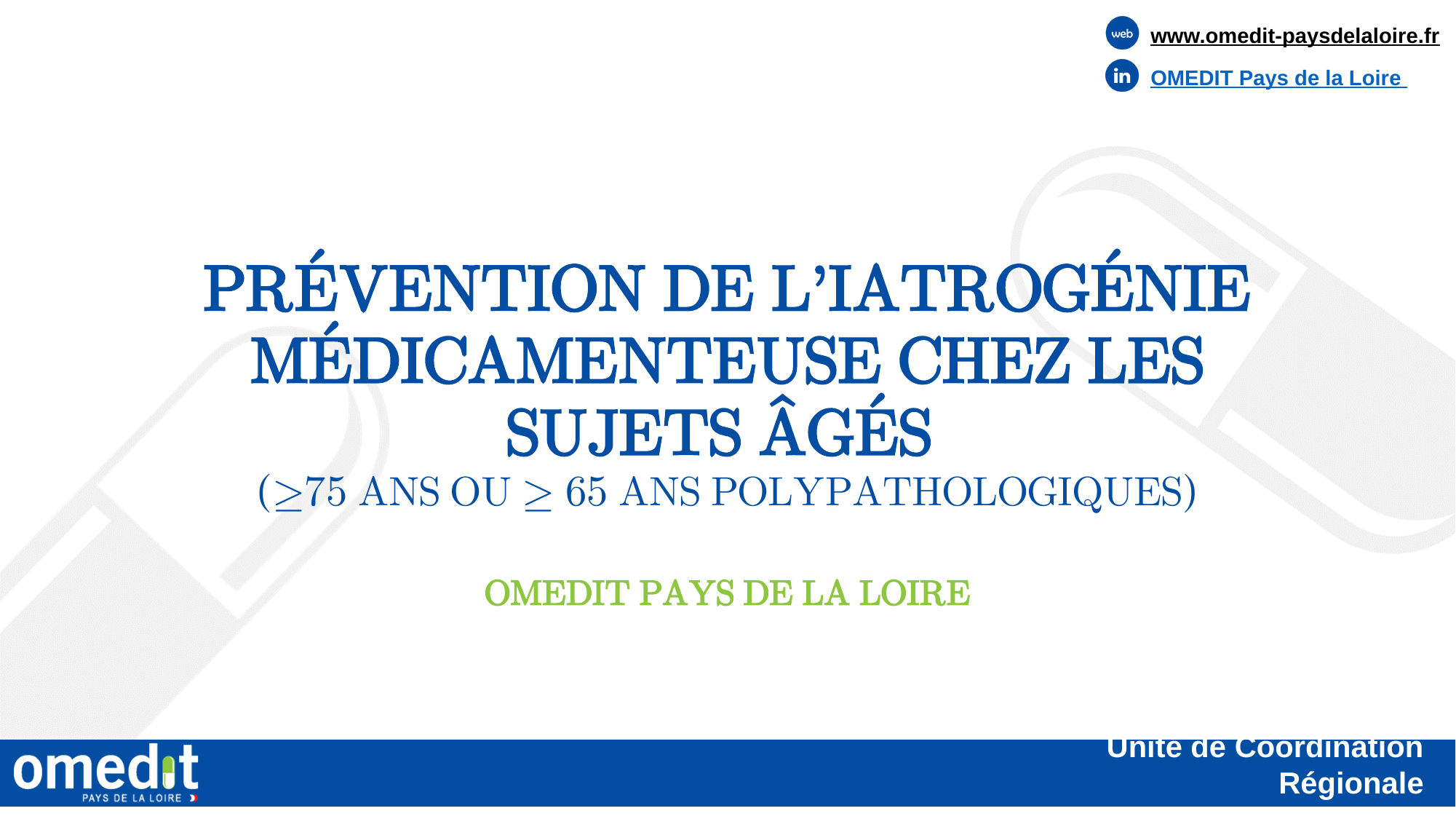

# Prévention de l’iatrogénie médicamenteuse chez les sujets âgés (≥75 ans ou ≥ 65 ans polypathologiques)
OMEDIT Pays de la Loire